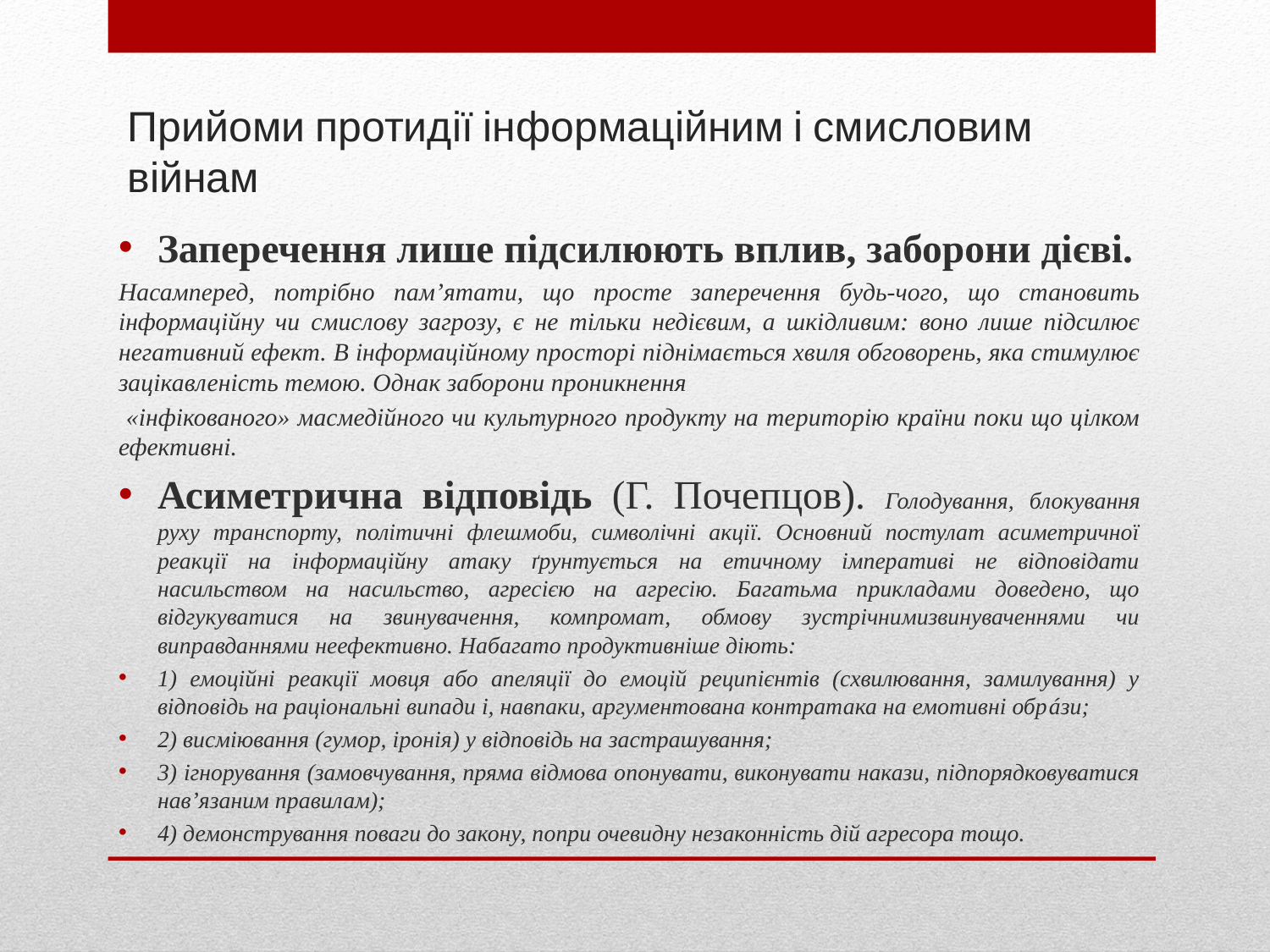

# Прийоми протидії інформаційним і смисловим війнам
Заперечення лише підсилюють вплив, заборони дієві.
Насамперед, потрібно пам’ятати, що просте заперечення будь-чого, що становить інформаційну чи смислову загрозу, є не тільки недієвим, а шкідливим: воно лише підсилює негативний ефект. В інформаційному просторі піднімається хвиля обговорень, яка стимулює зацікавленість темою. Однак заборони проникнення
 «інфікованого» масмедійного чи культурного продукту на територію країни поки що цілком ефективні.
Асиметрична відповідь (Г. Почепцов). Голодування, блокування руху транспорту, політичні флешмоби, символічні акції. Основний постулат асиметричної реакції на інформаційну атаку ґрунтується на етичному імперативі не відповідати насильством на насильство, агресією на агресію. Багатьма прикладами доведено, що відгукуватися на звинувачення, компромат, обмову зустрічнимизвинуваченнями чи виправданнями неефективно. Набагато продуктивніше діють:
1) емоційні реакції мовця або апеляції до емоцій реципієнтів (схвилювання, замилування) у відповідь на раціональні випади і, навпаки, аргументована контратака на емотивні обрáзи;
2) висміювання (гумор, іронія) у відповідь на застрашування;
3) ігнорування (замовчування, пряма відмова опонувати, виконувати накази, підпорядковуватися нав’язаним правилам);
4) демонстрування поваги до закону, попри очевидну незаконність дій агресора тощо.